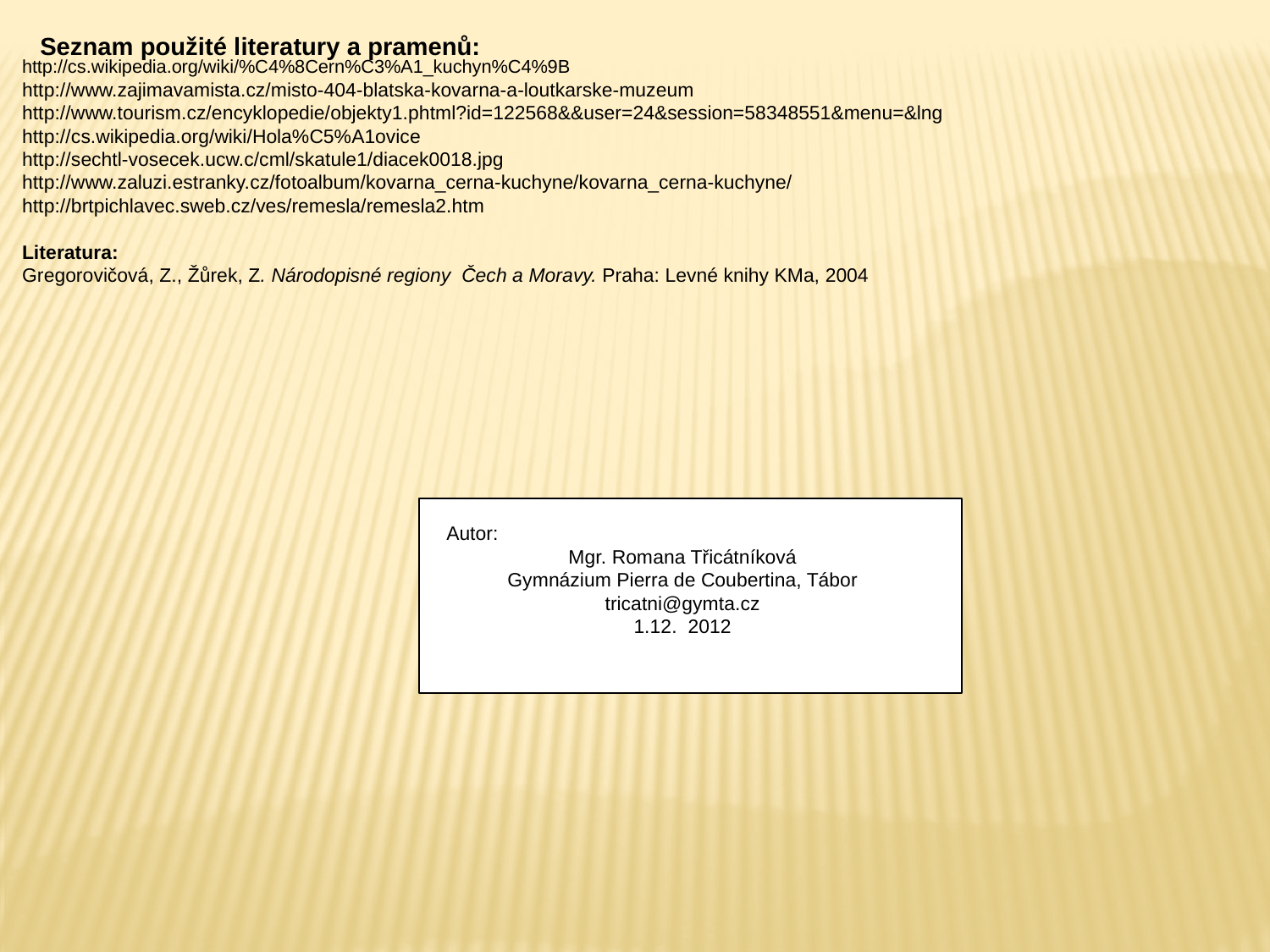

Seznam použité literatury a pramenů:
http://cs.wikipedia.org/wiki/%C4%8Cern%C3%A1_kuchyn%C4%9B
http://www.zajimavamista.cz/misto-404-blatska-kovarna-a-loutkarske-muzeum
http://www.tourism.cz/encyklopedie/objekty1.phtml?id=122568&&user=24&session=58348551&menu=&lng
http://cs.wikipedia.org/wiki/Hola%C5%A1ovice
http://sechtl-vosecek.ucw.c/cml/skatule1/diacek0018.jpg
http://www.zaluzi.estranky.cz/fotoalbum/kovarna_cerna-kuchyne/kovarna_cerna-kuchyne/
http://brtpichlavec.sweb.cz/ves/remesla/remesla2.htm

Literatura:
Gregorovičová, Z., Žůrek, Z. Národopisné regiony  Čech a Moravy. Praha: Levné knihy KMa, 2004

Autor:
Mgr. Romana Třicátníková
Gymnázium Pierra de Coubertina, Tábor
tricatni@gymta.cz
1.12.  2012